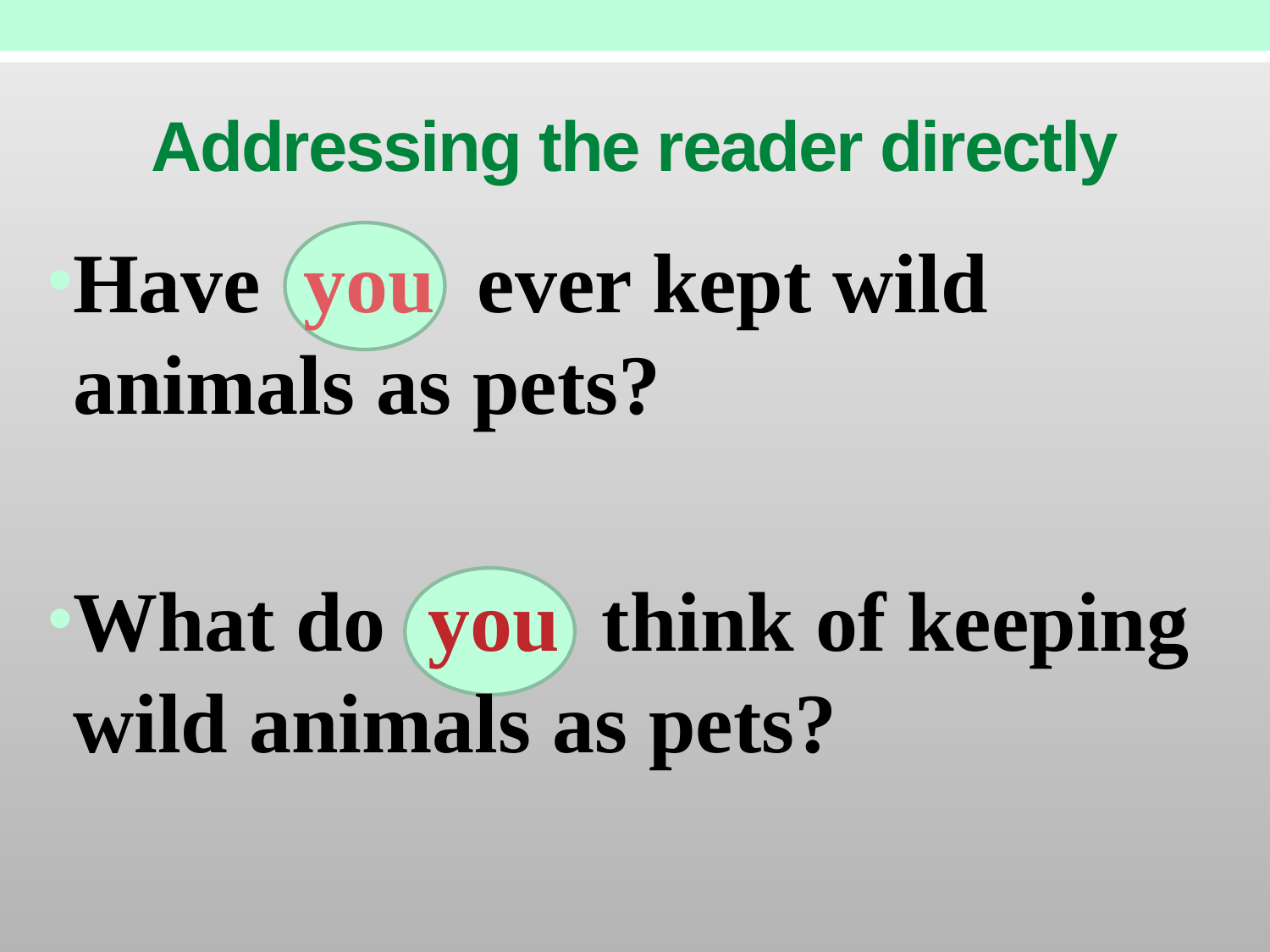

# Addressing the reader directly
Have  you  ever kept wild animals as pets?

What do  you  think of keeping wild animals as pets?